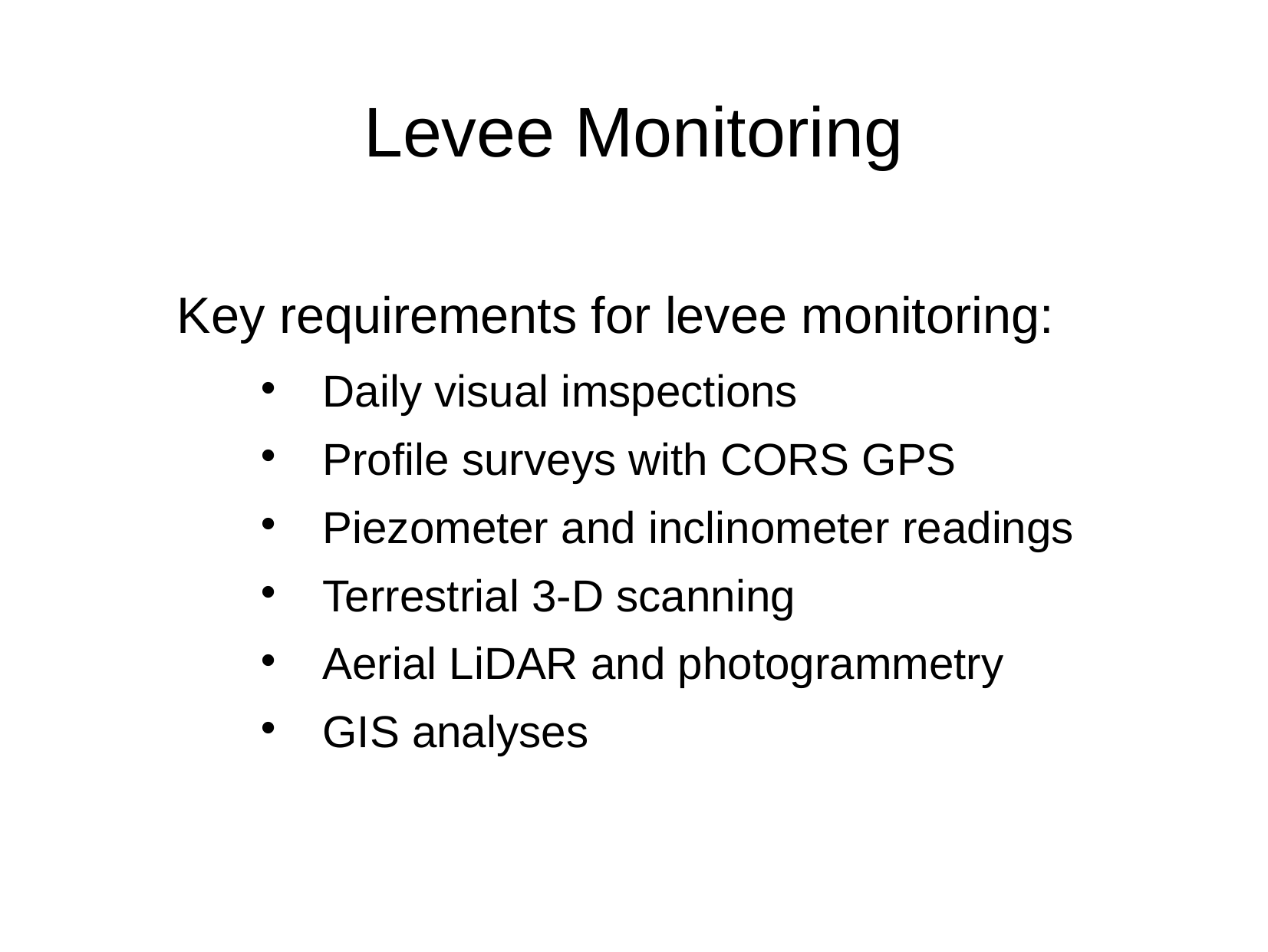

# Levee Monitoring
Key requirements for levee monitoring:
Daily visual imspections
Profile surveys with CORS GPS
Piezometer and inclinometer readings
Terrestrial 3-D scanning
Aerial LiDAR and photogrammetry
GIS analyses